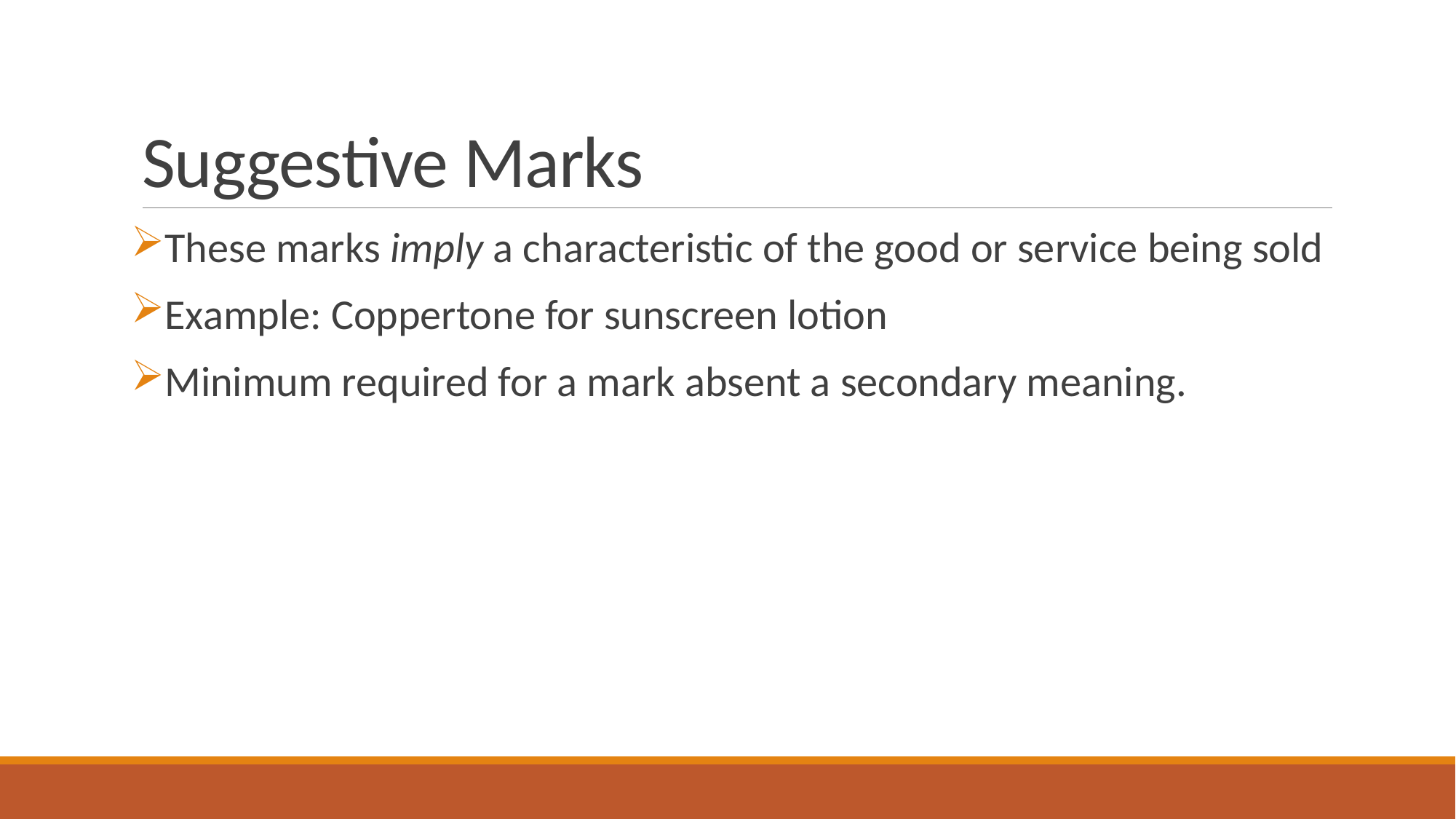

# Suggestive Marks
These marks imply a characteristic of the good or service being sold
Example: Coppertone for sunscreen lotion
Minimum required for a mark absent a secondary meaning.